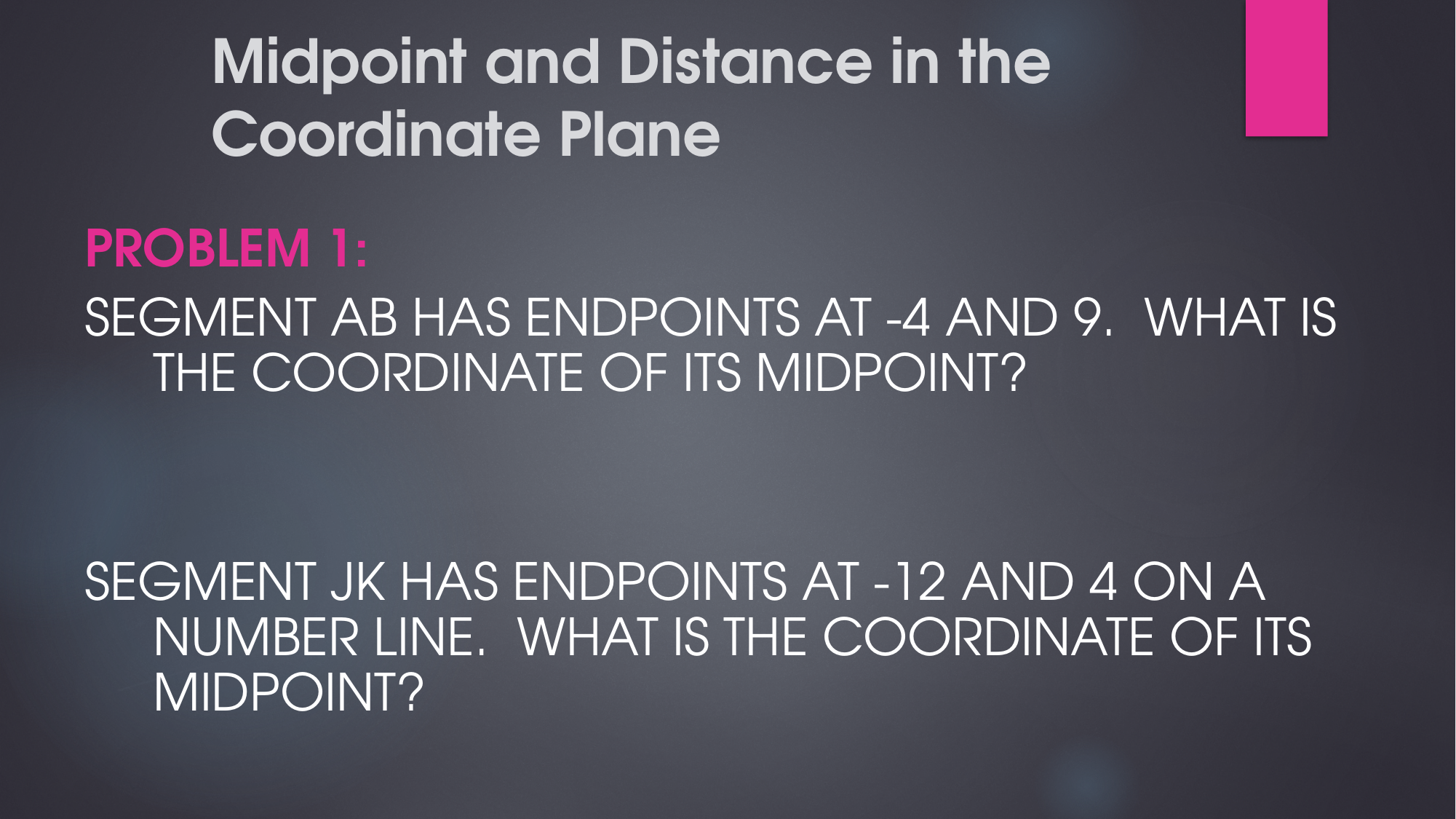

# Midpoint and Distance in the Coordinate Plane
Problem 1:
Segment AB has endpoints at -4 and 9.  What is the coordinate of its midpoint?

Segment JK has endpoints at -12 and 4 on a number line.  What is the coordinate of its midpoint?